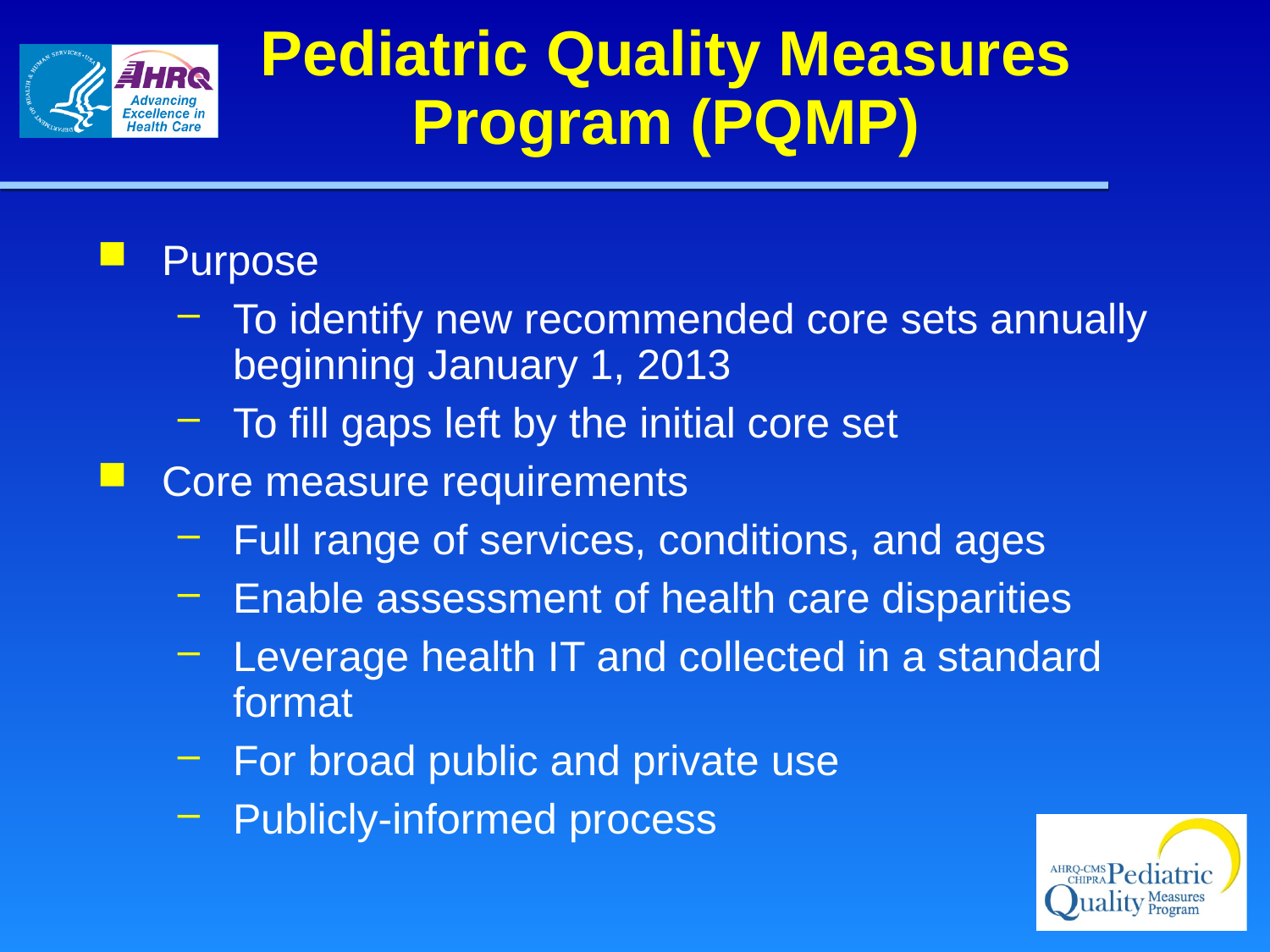

# Pediatric Quality Measures Program (PQMP)
Purpose
To identify new recommended core sets annually beginning January 1, 2013
To fill gaps left by the initial core set
Core measure requirements
Full range of services, conditions, and ages
Enable assessment of health care disparities
Leverage health IT and collected in a standard format
For broad public and private use
Publicly-informed process